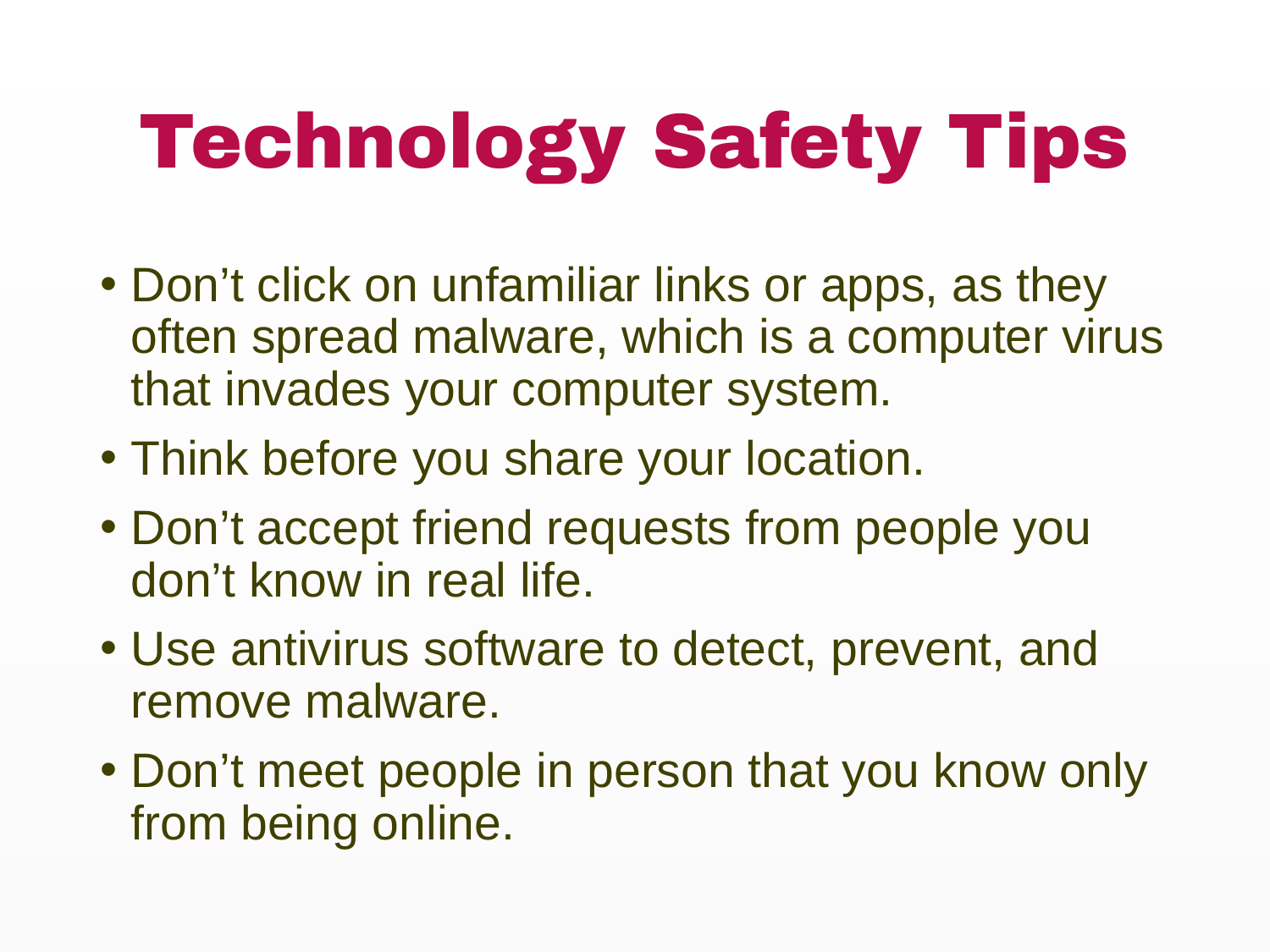

# Technology Safety Tips
Don’t click on unfamiliar links or apps, as they often spread malware, which is a computer virus that invades your computer system.
Think before you share your location.
Don’t accept friend requests from people you don’t know in real life.
Use antivirus software to detect, prevent, and remove malware.
Don’t meet people in person that you know only from being online.